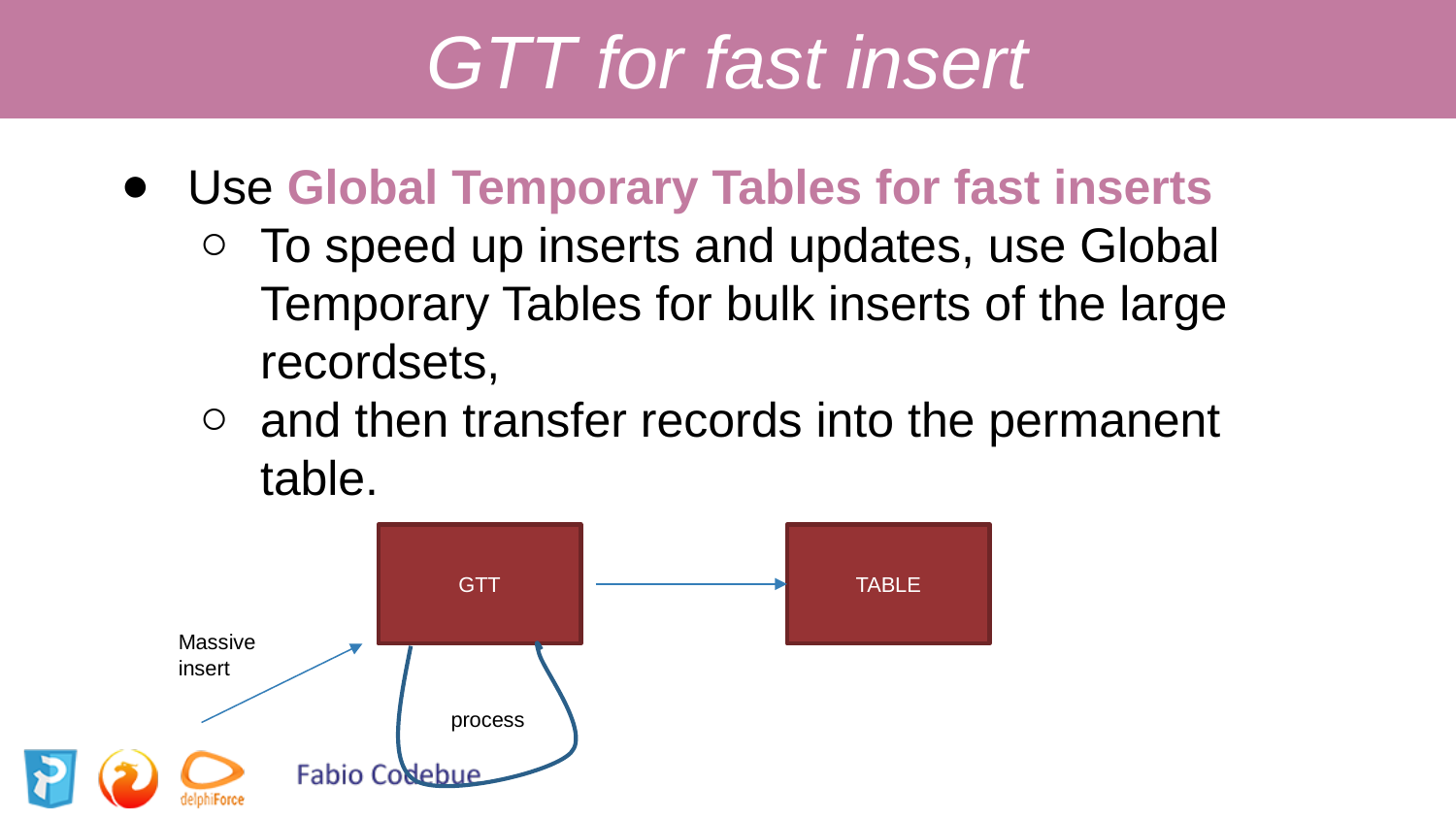

GTT for fast insert
Use Global Temporary Tables for fast inserts
To speed up inserts and updates, use Global Temporary Tables for bulk inserts of the large recordsets,
and then transfer records into the permanent table.
GTT
TABLE
Massive
insert

process